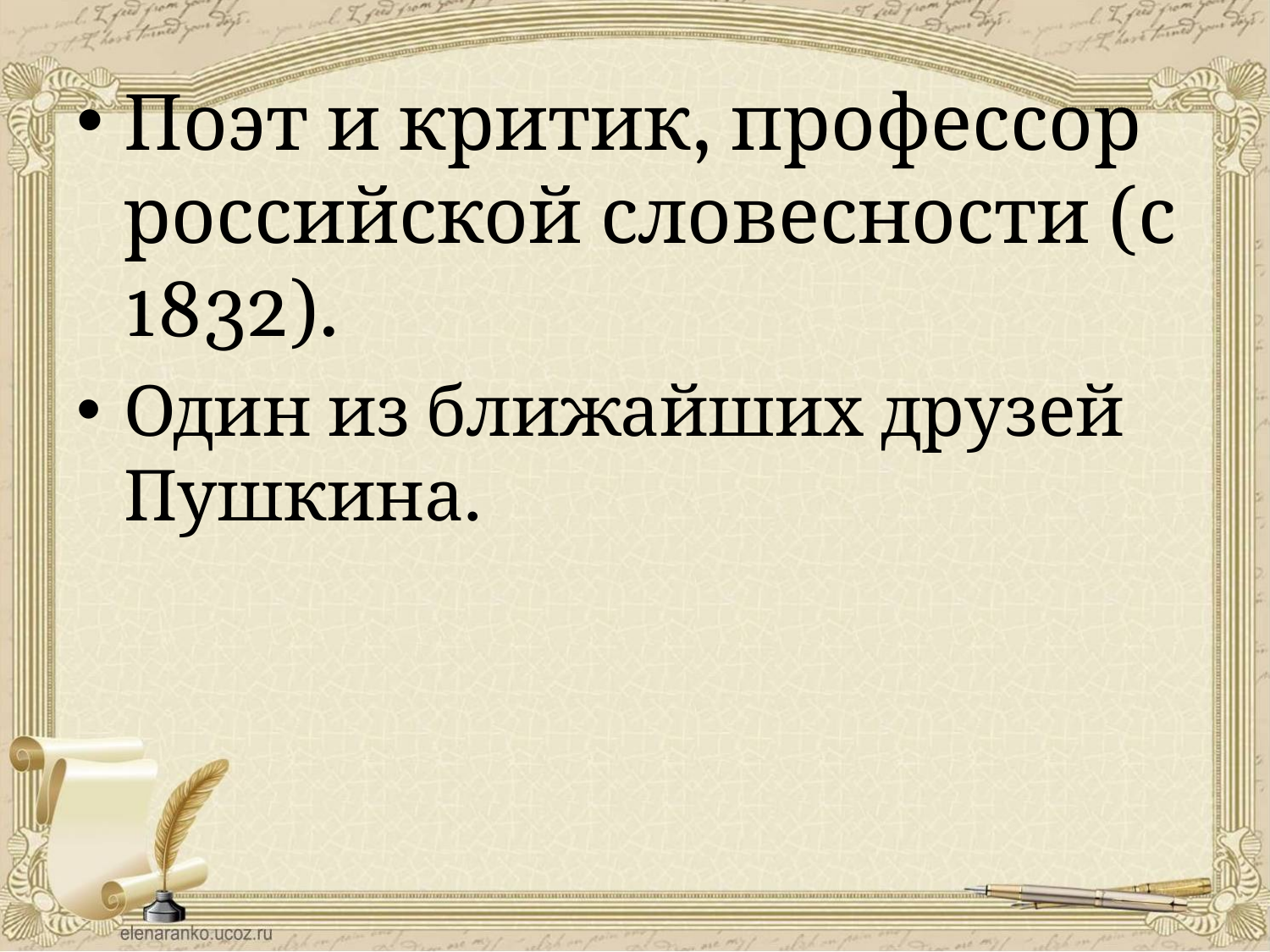

#
Поэт и критик, профессор российской словесности (с 1832).
Один из ближайших друзей Пушкина.